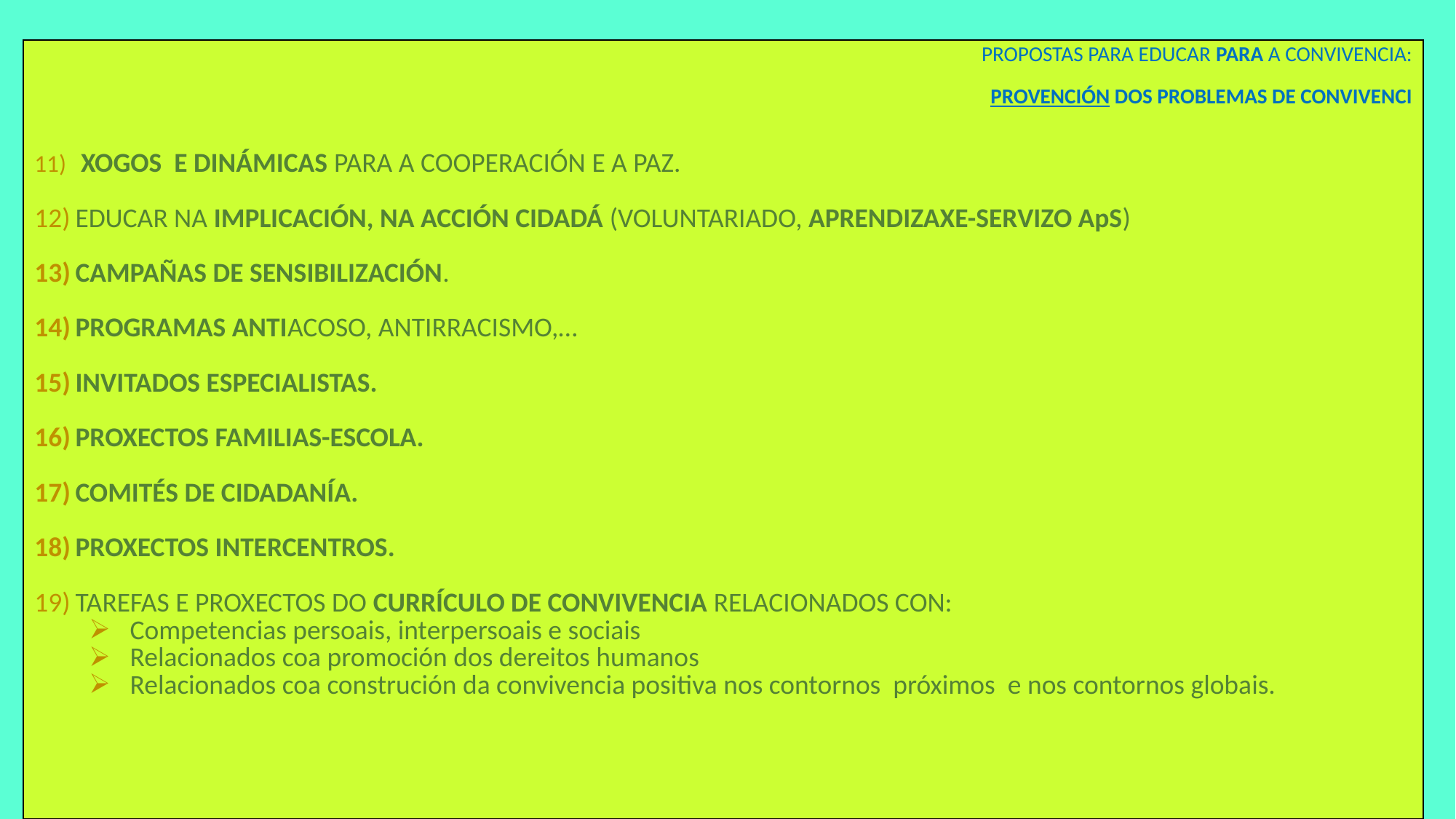

| PROPOSTAS PARA EDUCAR PARA A CONVIVENCIA: PROVENCIÓN DOS PROBLEMAS DE CONVIVENCI XOGOS E DINÁMICAS PARA A COOPERACIÓN E A PAZ. EDUCAR NA IMPLICACIÓN, NA ACCIÓN CIDADÁ (VOLUNTARIADO, APRENDIZAXE-SERVIZO ApS) CAMPAÑAS DE SENSIBILIZACIÓN. PROGRAMAS ANTIACOSO, ANTIRRACISMO,… INVITADOS ESPECIALISTAS. PROXECTOS FAMILIAS-ESCOLA. COMITÉS DE CIDADANÍA. PROXECTOS INTERCENTROS. TAREFAS E PROXECTOS DO CURRÍCULO DE CONVIVENCIA RELACIONADOS CON: Competencias persoais, interpersoais e sociais Relacionados coa promoción dos dereitos humanos Relacionados coa construción da convivencia positiva nos contornos próximos e nos contornos globais. |
| --- |
27